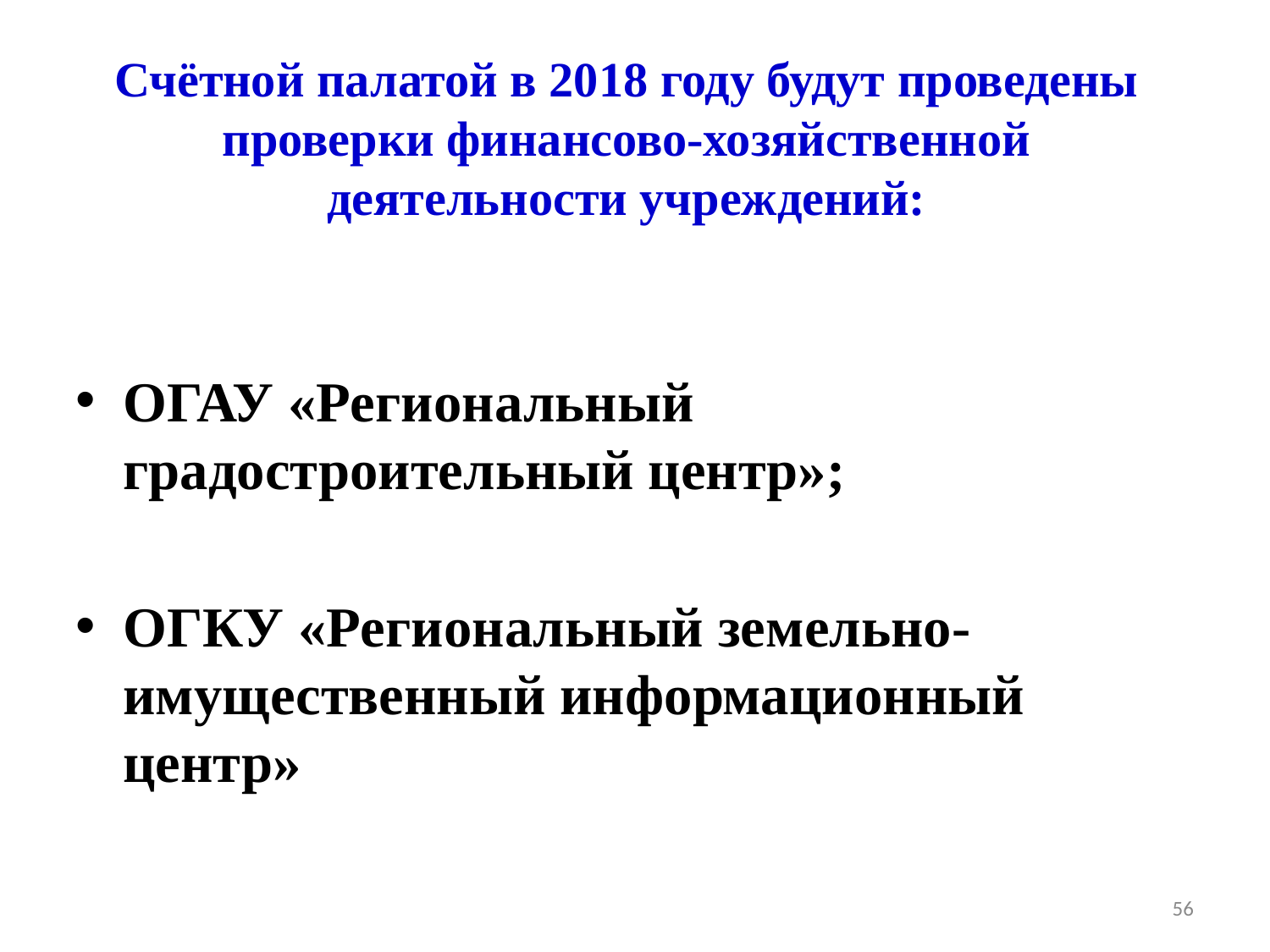

# Счётной палатой в 2018 году будут проведены проверки финансово-хозяйственной деятельности учреждений:
ОГАУ «Региональный градостроительный центр»;

ОГКУ «Региональный земельно-имущественный информационный центр»

56